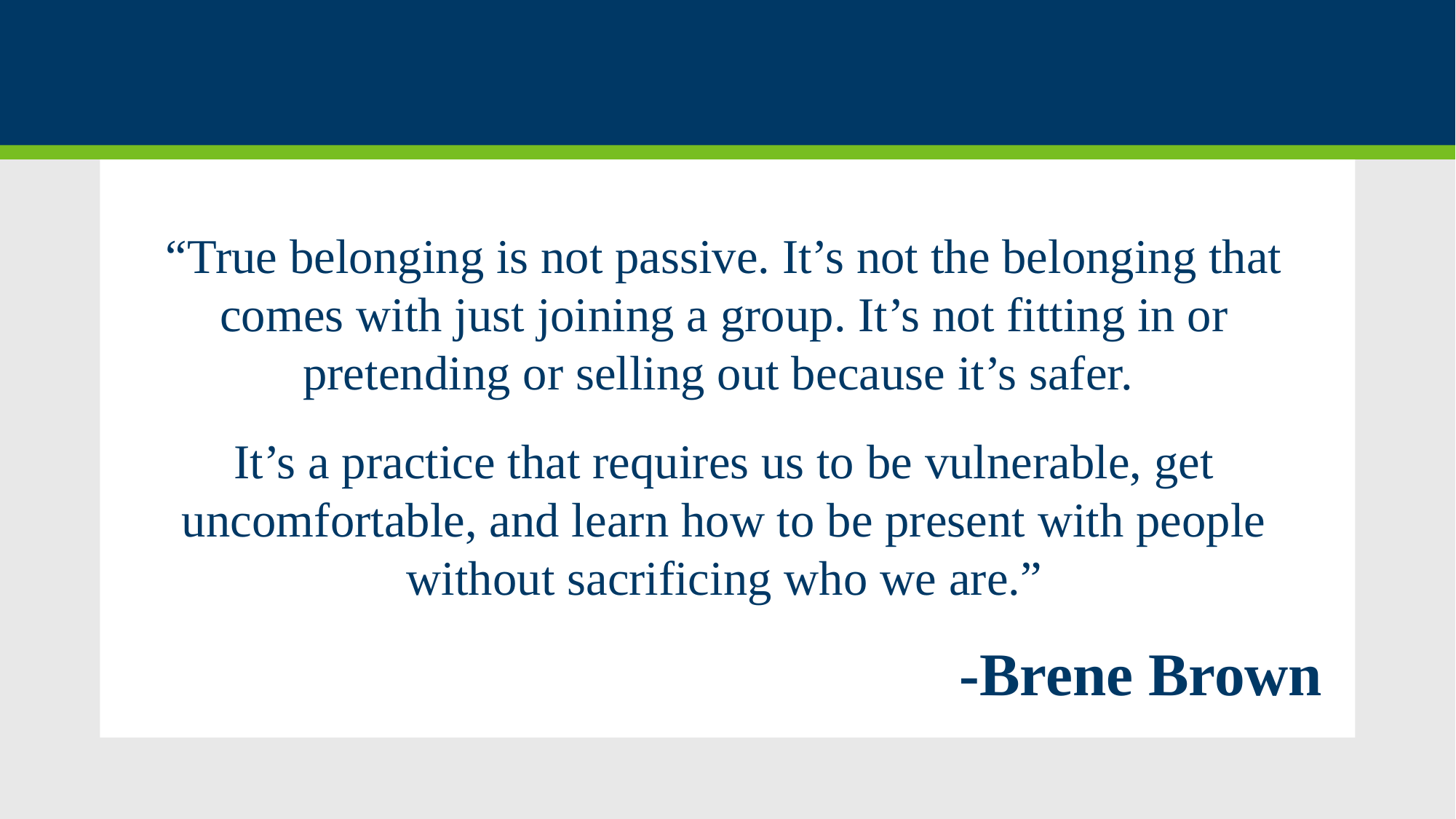

#
“True belonging is not passive. It’s not the belonging that comes with just joining a group. It’s not fitting in or pretending or selling out because it’s safer.
It’s a practice that requires us to be vulnerable, get uncomfortable, and learn how to be present with people without sacrificing who we are.”
-Brene Brown